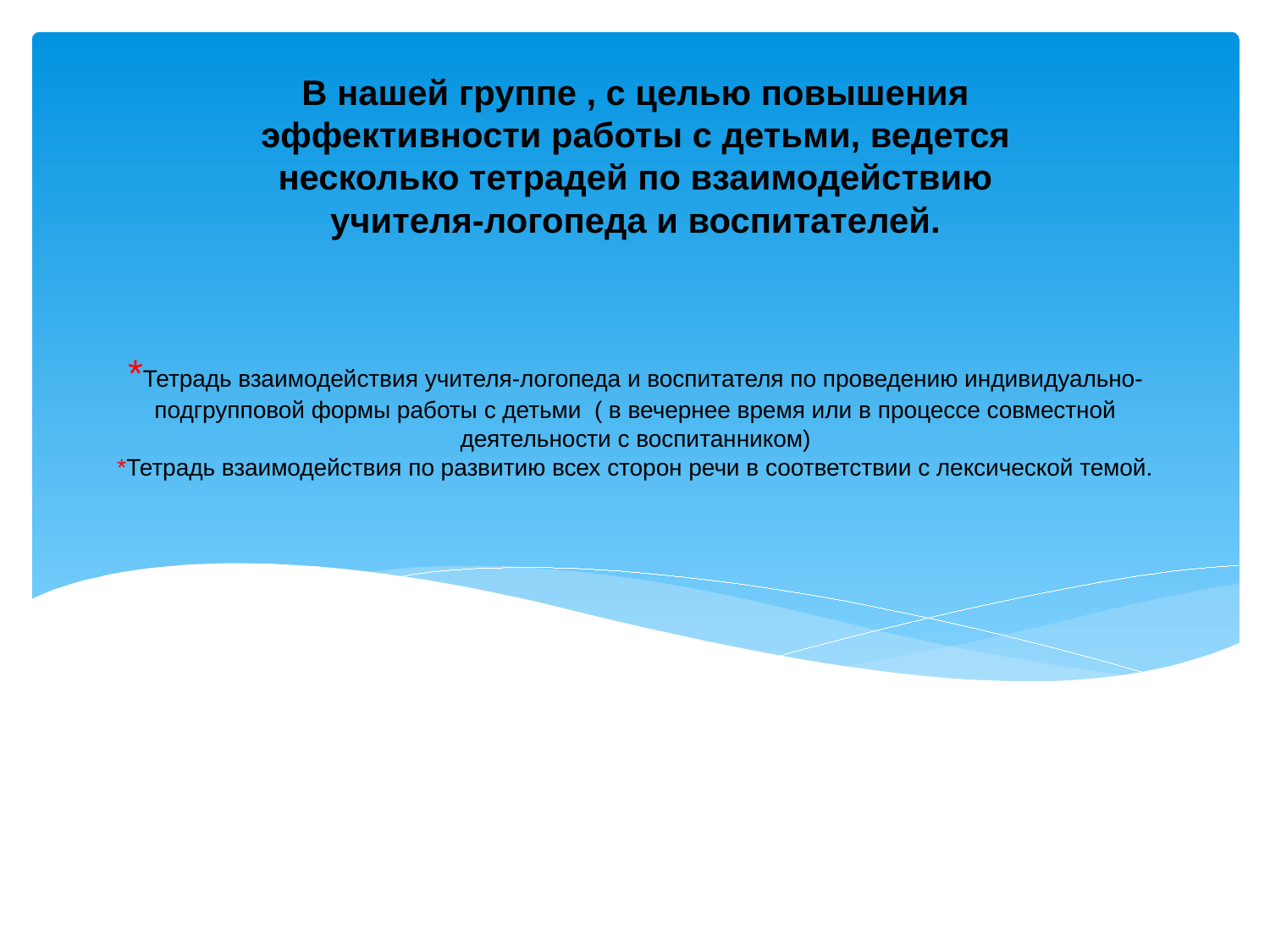

В нашей группе , с целью повышения эффективности работы с детьми, ведется несколько тетрадей по взаимодействию учителя-логопеда и воспитателей.
# *Тетрадь взаимодействия учителя-логопеда и воспитателя по проведению индивидуально-подгрупповой формы работы с детьми  ( в вечернее время или в процессе совместной деятельности с воспитанником) *Тетрадь взаимодействия по развитию всех сторон речи в соответствии с лексической темой.